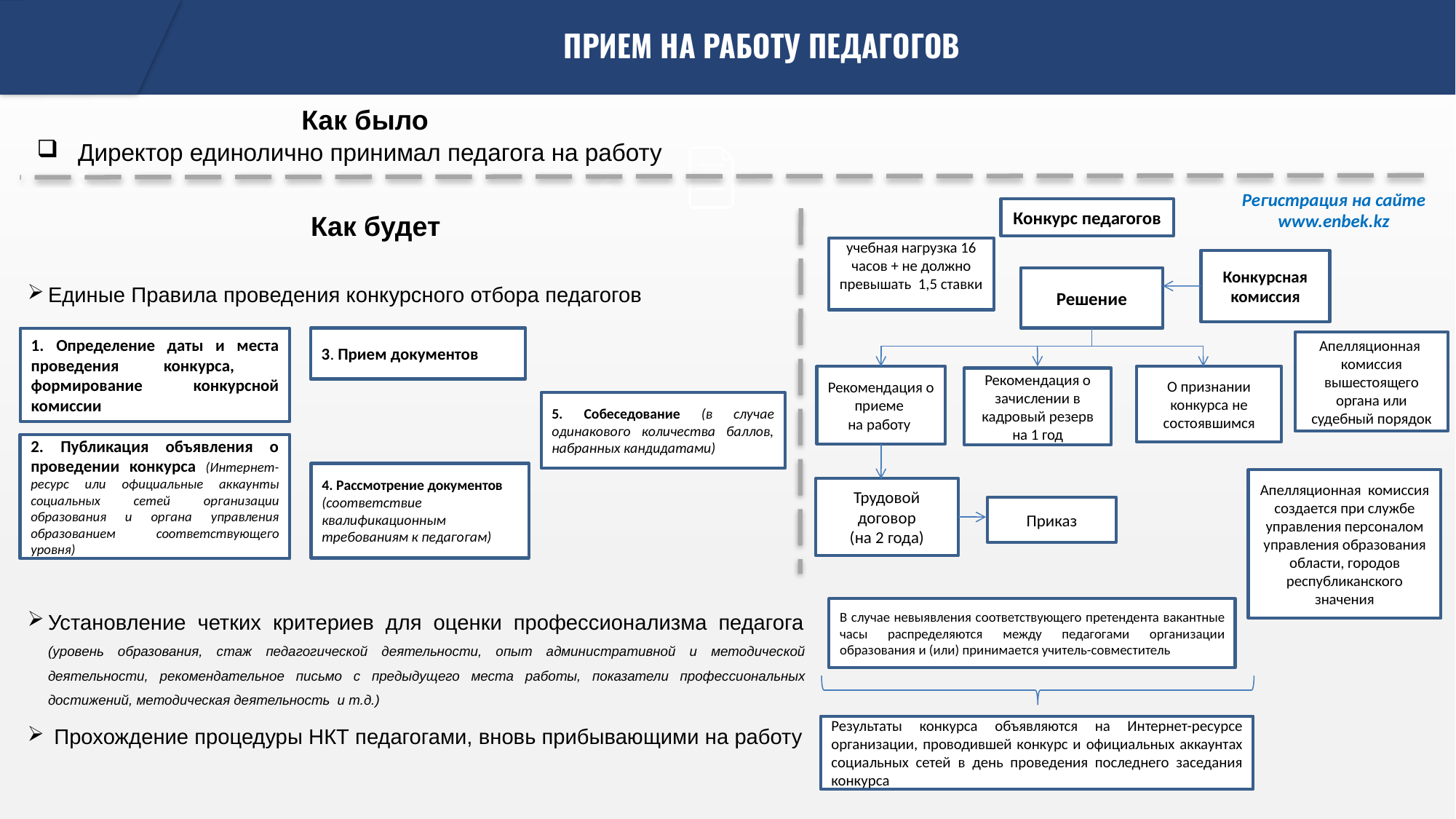

ПРИЕМ НА РАБОТУ ПЕДАГОГОВ
Как было
Директор единолично принимал педагога на работу

1
2
Регистрация на сайте
www.enbek.kz
Конкурс педагогов
Как будет
учебная нагрузка 16 часов + не должно превышать  1,5 ставки

Конкурсная комиссия
Единые Правила проведения конкурсного отбора педагогов

Установление четких критериев для оценки профессионализма педагога (уровень образования, стаж педагогической деятельности, опыт административной и методической деятельности, рекомендательное письмо с предыдущего места работы, показатели профессиональных достижений, методическая деятельность  и т.д.)
 Прохождение процедуры НКТ педагогами, вновь прибывающими на работу
Решение
3. Прием документов
1. Определение даты и места проведения конкурса,  формирование конкурсной комиссии
Апелляционная  комиссия вышестоящего органа или судебный порядок
Рекомендация о приеме
на работу
О признании конкурса не состоявшимся
Рекомендация о зачислении в кадровый резерв на 1 год
5. Собеседование (в случае одинакового количества баллов, набранных кандидатами)
2. Публикация объявления о проведении конкурса (Интернет-ресурс или официальные аккаунты социальных сетей организации образования и органа управления образованием соответствующего уровня)
4. Рассмотрение документов
(соответствие квалификационным требованиям к педагогам)
Апелляционная  комиссия создается при службе управления персоналом управления образования области, городов республиканского значения

Трудовой договор
(на 2 года)

 Приказ

В случае невыявления соответствующего претендента вакантные часы распределяются между педагогами организации образования и (или) принимается учитель-совместитель
Результаты конкурса объявляются на Интернет-ресурсе организации, проводившей конкурс и официальных аккаунтах социальных сетей в день проведения последнего заседания конкурса